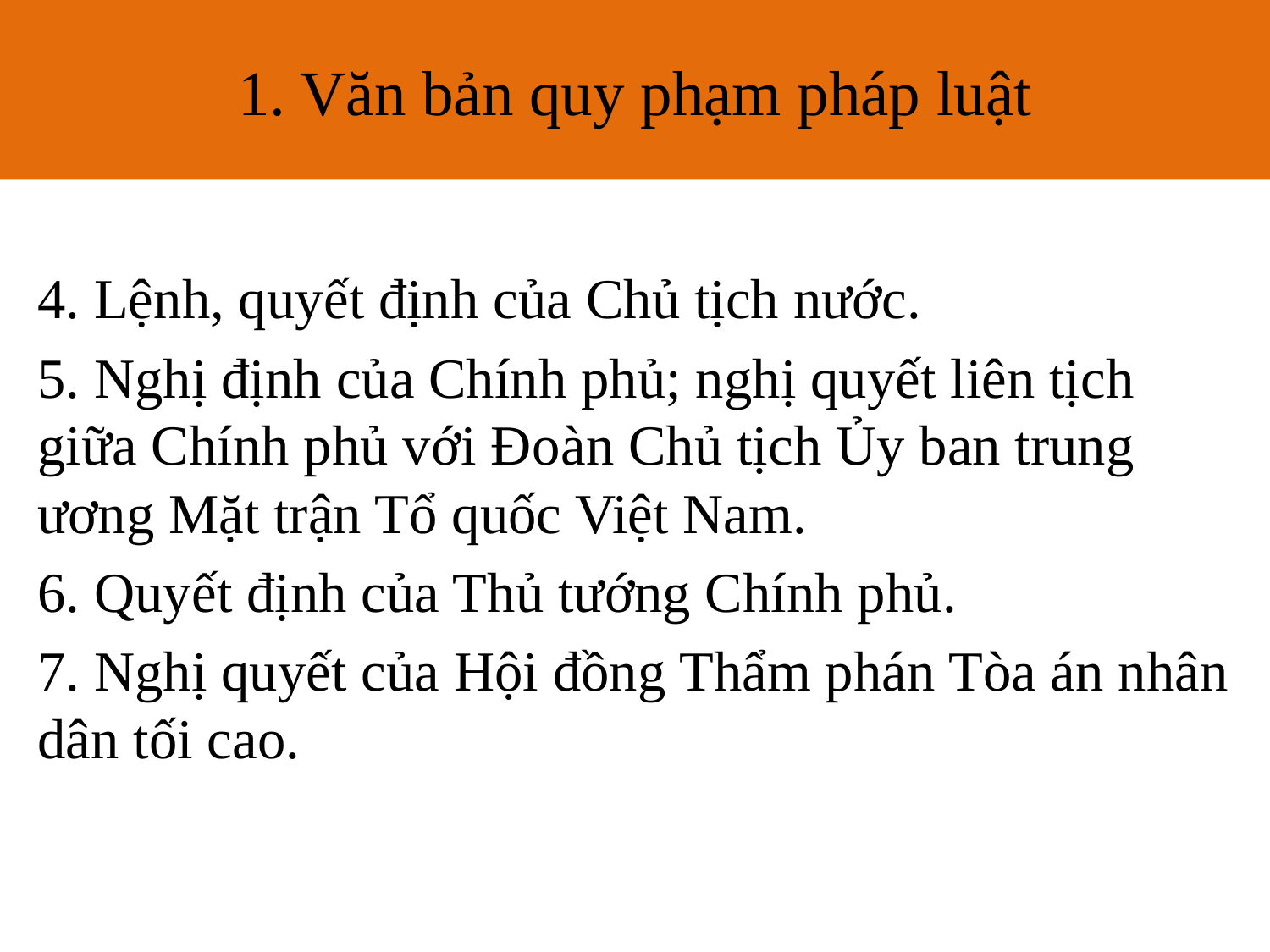

# 1. Văn bản quy phạm pháp luật
1. Văn bản quy phạm pháp luật
4. Lệnh, quyết định của Chủ tịch nước.
5. Nghị định của Chính phủ; nghị quyết liên tịch giữa Chính phủ với Đoàn Chủ tịch Ủy ban trung ương Mặt trận Tổ quốc Việt Nam.
6. Quyết định của Thủ tướng Chính phủ.
7. Nghị quyết của Hội đồng Thẩm phán Tòa án nhân dân tối cao.